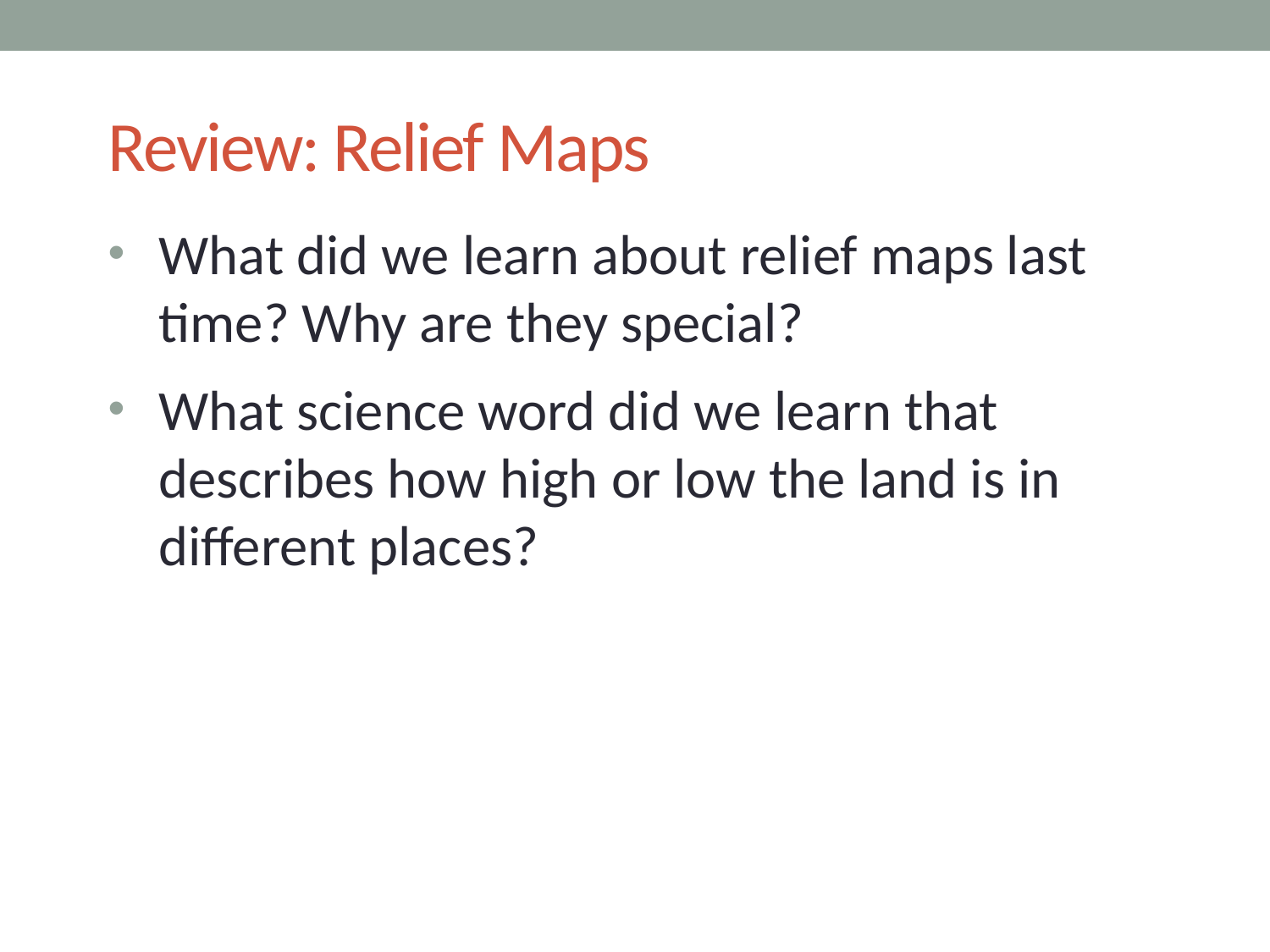

# Review: Relief Maps
What did we learn about relief maps last time? Why are they special?
What science word did we learn that describes how high or low the land is in different places?